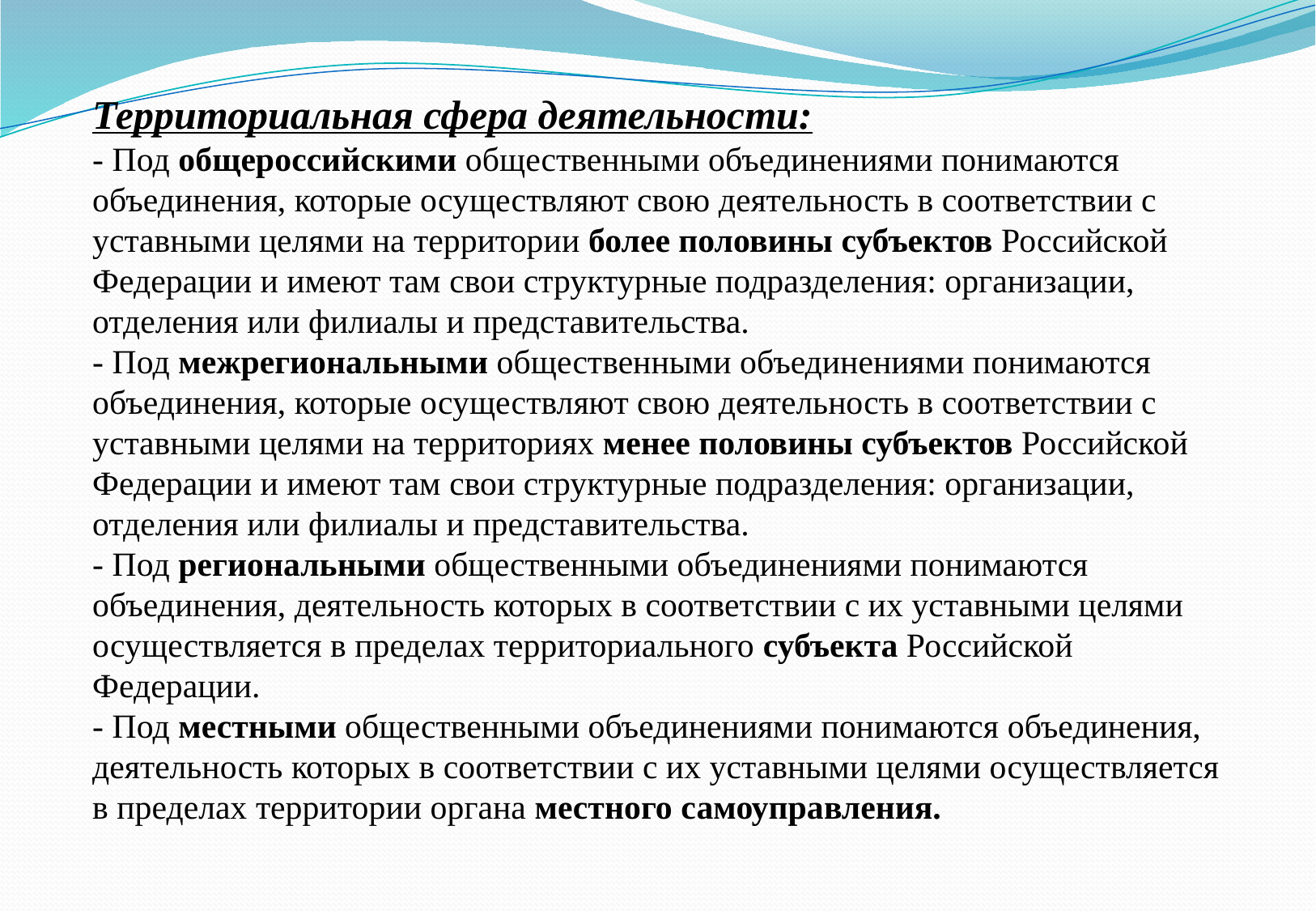

Территориальная сфера деятельности:
- Под общероссийскими общественными объединениями понимаются объединения, которые осуществляют свою деятельность в соответствии с уставными целями на территории более половины субъектов Российской Федерации и имеют там свои структурные подразделения: организации, отделения или филиалы и представительства.
- Под межрегиональными общественными объединениями понимаются объединения, которые осуществляют свою деятельность в соответствии с уставными целями на территориях менее половины субъектов Российской Федерации и имеют там свои структурные подразделения: организации, отделения или филиалы и представительства.
- Под региональными общественными объединениями понимаются объединения, деятельность которых в соответствии с их уставными целями осуществляется в пределах территориального субъекта Российской Федерации.
- Под местными общественными объединениями понимаются объединения, деятельность которых в соответствии с их уставными целями осуществляется в пределах территории органа местного самоуправления.